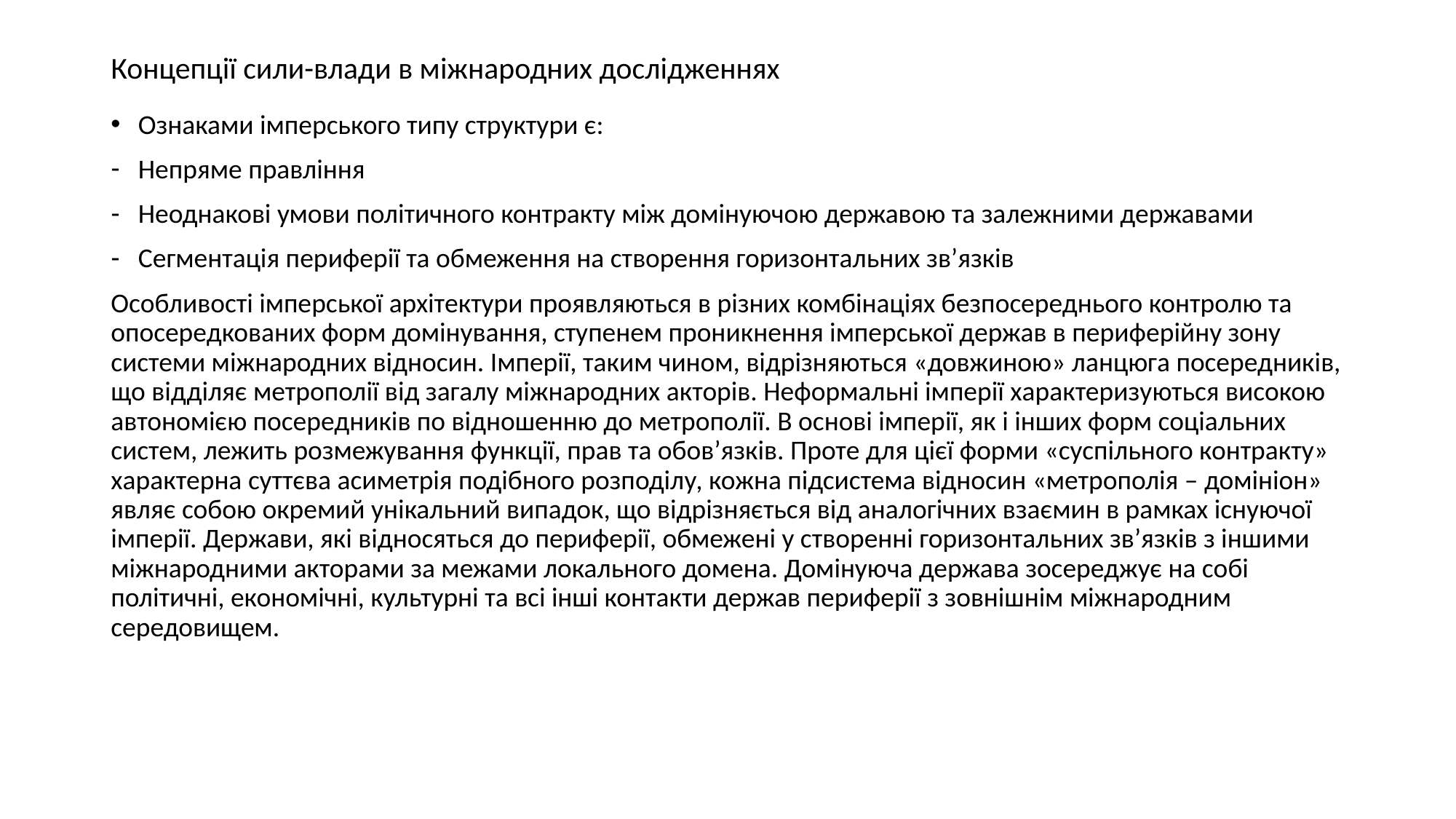

# Концепції сили-влади в міжнародних дослідженнях
Ознаками імперського типу структури є:
Непряме правління
Неоднакові умови політичного контракту між домінуючою державою та залежними державами
Сегментація периферії та обмеження на створення горизонтальних зв’язків
Особливості імперської архітектури проявляються в різних комбінаціях безпосереднього контролю та опосередкованих форм домінування, ступенем проникнення імперської держав в периферійну зону системи міжнародних відносин. Імперії, таким чином, відрізняються «довжиною» ланцюга посередників, що відділяє метрополії від загалу міжнародних акторів. Неформальні імперії характеризуються високою автономією посередників по відношенню до метрополії. В основі імперії, як і інших форм соціальних систем, лежить розмежування функції, прав та обов’язків. Проте для цієї форми «суспільного контракту» характерна суттєва асиметрія подібного розподілу, кожна підсистема відносин «метрополія – домініон» являє собою окремий унікальний випадок, що відрізняється від аналогічних взаємин в рамках існуючої імперії. Держави, які відносяться до периферії, обмежені у створенні горизонтальних зв’язків з іншими міжнародними акторами за межами локального домена. Домінуюча держава зосереджує на собі політичні, економічні, культурні та всі інші контакти держав периферії з зовнішнім міжнародним середовищем.